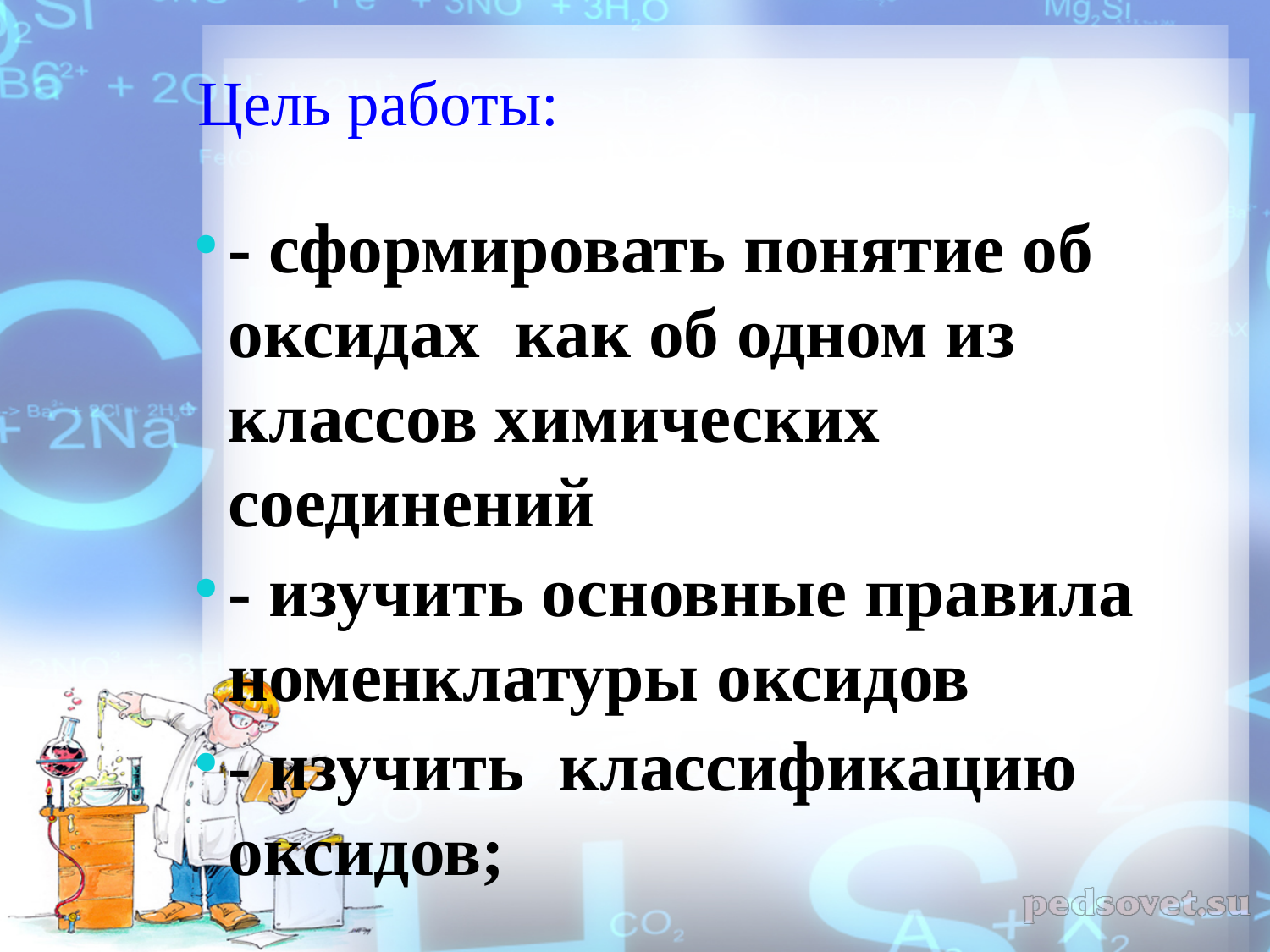

Цель работы:
- сформировать понятие об оксидах  как об одном из классов химических соединений
- изучить основные правила номенклатуры оксидов
- изучить  классификацию оксидов;